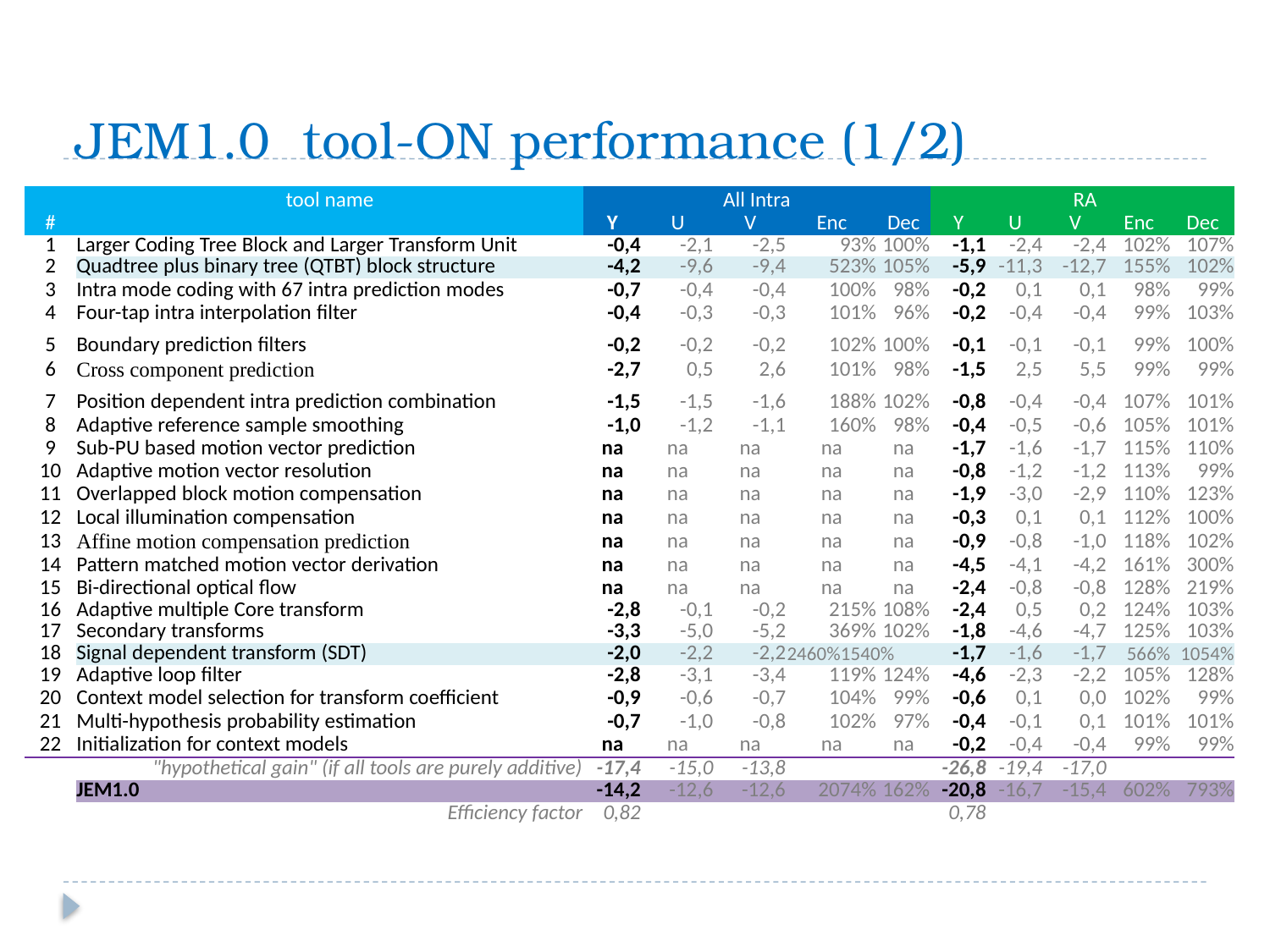

# JEM1.0  tool-ON performance (1/2)
|  | tool name | All Intra |  |  |  |  | RA |  |  |  |  |
| --- | --- | --- | --- | --- | --- | --- | --- | --- | --- | --- | --- |
| # |  | Y | U | V | Enc | Dec | Y | U | V | Enc | Dec |
| 1 | Larger Coding Tree Block and Larger Transform Unit | -0,4 | -2,1 | -2,5 | 93% | 100% | -1,1 | -2,4 | -2,4 | 102% | 107% |
| 2 | Quadtree plus binary tree (QTBT) block structure | -4,2 | -9,6 | -9,4 | 523% | 105% | -5,9 | -11,3 | -12,7 | 155% | 102% |
| 3 | Intra mode coding with 67 intra prediction modes | -0,7 | -0,4 | -0,4 | 100% | 98% | -0,2 | 0,1 | 0,1 | 98% | 99% |
| 4 | Four-tap intra interpolation filter | -0,4 | -0,3 | -0,3 | 101% | 96% | -0,2 | -0,4 | -0,4 | 99% | 103% |
| 5 | Boundary prediction filters | -0,2 | -0,2 | -0,2 | 102% | 100% | -0,1 | -0,1 | -0,1 | 99% | 100% |
| 6 | Cross component prediction | -2,7 | 0,5 | 2,6 | 101% | 98% | -1,5 | 2,5 | 5,5 | 99% | 99% |
| 7 | Position dependent intra prediction combination | -1,5 | -1,5 | -1,6 | 188% | 102% | -0,8 | -0,4 | -0,4 | 107% | 101% |
| 8 | Adaptive reference sample smoothing | -1,0 | -1,2 | -1,1 | 160% | 98% | -0,4 | -0,5 | -0,6 | 105% | 101% |
| 9 | Sub-PU based motion vector prediction | na | na | na | na | na | -1,7 | -1,6 | -1,7 | 115% | 110% |
| 10 | Adaptive motion vector resolution | na | na | na | na | na | -0,8 | -1,2 | -1,2 | 113% | 99% |
| 11 | Overlapped block motion compensation | na | na | na | na | na | -1,9 | -3,0 | -2,9 | 110% | 123% |
| 12 | Local illumination compensation | na | na | na | na | na | -0,3 | 0,1 | 0,1 | 112% | 100% |
| 13 | Affine motion compensation prediction | na | na | na | na | na | -0,9 | -0,8 | -1,0 | 118% | 102% |
| 14 | Pattern matched motion vector derivation | na | na | na | na | na | -4,5 | -4,1 | -4,2 | 161% | 300% |
| 15 | Bi-directional optical flow | na | na | na | na | na | -2,4 | -0,8 | -0,8 | 128% | 219% |
| 16 | Adaptive multiple Core transform | -2,8 | -0,1 | -0,2 | 215% | 108% | -2,4 | 0,5 | 0,2 | 124% | 103% |
| 17 | Secondary transforms | -3,3 | -5,0 | -5,2 | 369% | 102% | -1,8 | -4,6 | -4,7 | 125% | 103% |
| 18 | Signal dependent transform (SDT) | -2,0 | -2,2 | -2,2 | 2460%1540% |  | -1,7 | -1,6 | -1,7 | 566% | 1054% |
| 19 | Adaptive loop filter | -2,8 | -3,1 | -3,4 | 119% | 124% | -4,6 | -2,3 | -2,2 | 105% | 128% |
| 20 | Context model selection for transform coefficient | -0,9 | -0,6 | -0,7 | 104% | 99% | -0,6 | 0,1 | 0,0 | 102% | 99% |
| 21 | Multi-hypothesis probability estimation | -0,7 | -1,0 | -0,8 | 102% | 97% | -0,4 | -0,1 | 0,1 | 101% | 101% |
| 22 | Initialization for context models | na | na | na | na | na | -0,2 | -0,4 | -0,4 | 99% | 99% |
|  |  |  |  |  |  |  |  |  |  |  |  |
|  | "hypothetical gain" (if all tools are purely additive) | -17,4 | -15,0 | -13,8 |  |  | -26,8 | -19,4 | -17,0 |  |  |
|  | JEM1.0 | -14,2 | -12,6 | -12,6 | 2074% | 162% | -20,8 | -16,7 | -15,4 | 602% | 793% |
|  | Efficiency factor | 0,82 |  |  |  |  | 0,78 |  |  |  |  |